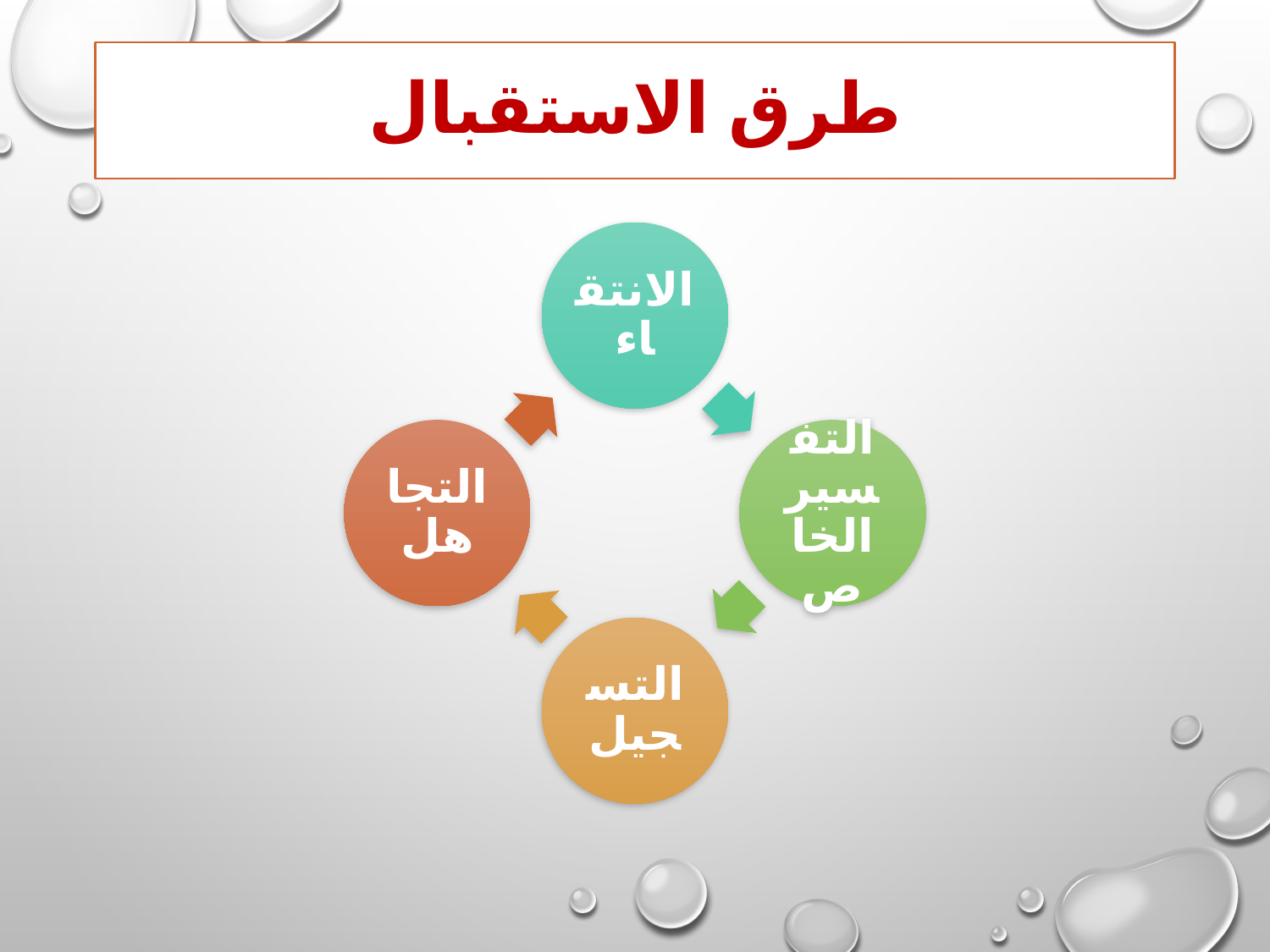

# طرق الاستقبال
الانتقاء

التفسير الخاص

التسجيل

التجاهل